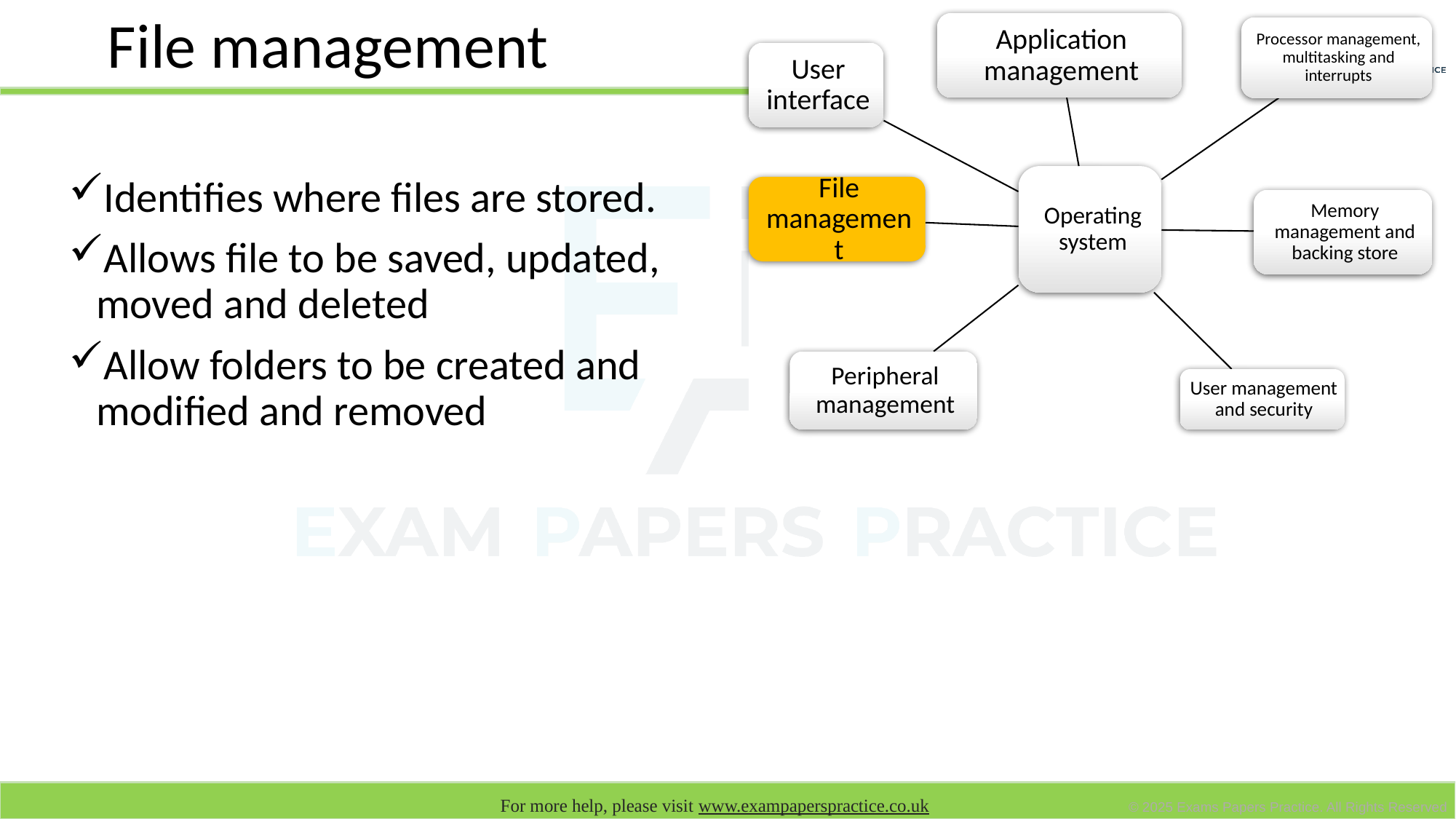

# File management
Operating system
Application management
Processor management, multitasking and interrupts
Memory management and backing store
User management and security
Peripheral management
File management
User interface
Identifies where files are stored.
Allows file to be saved, updated, moved and deleted
Allow folders to be created and modified and removed